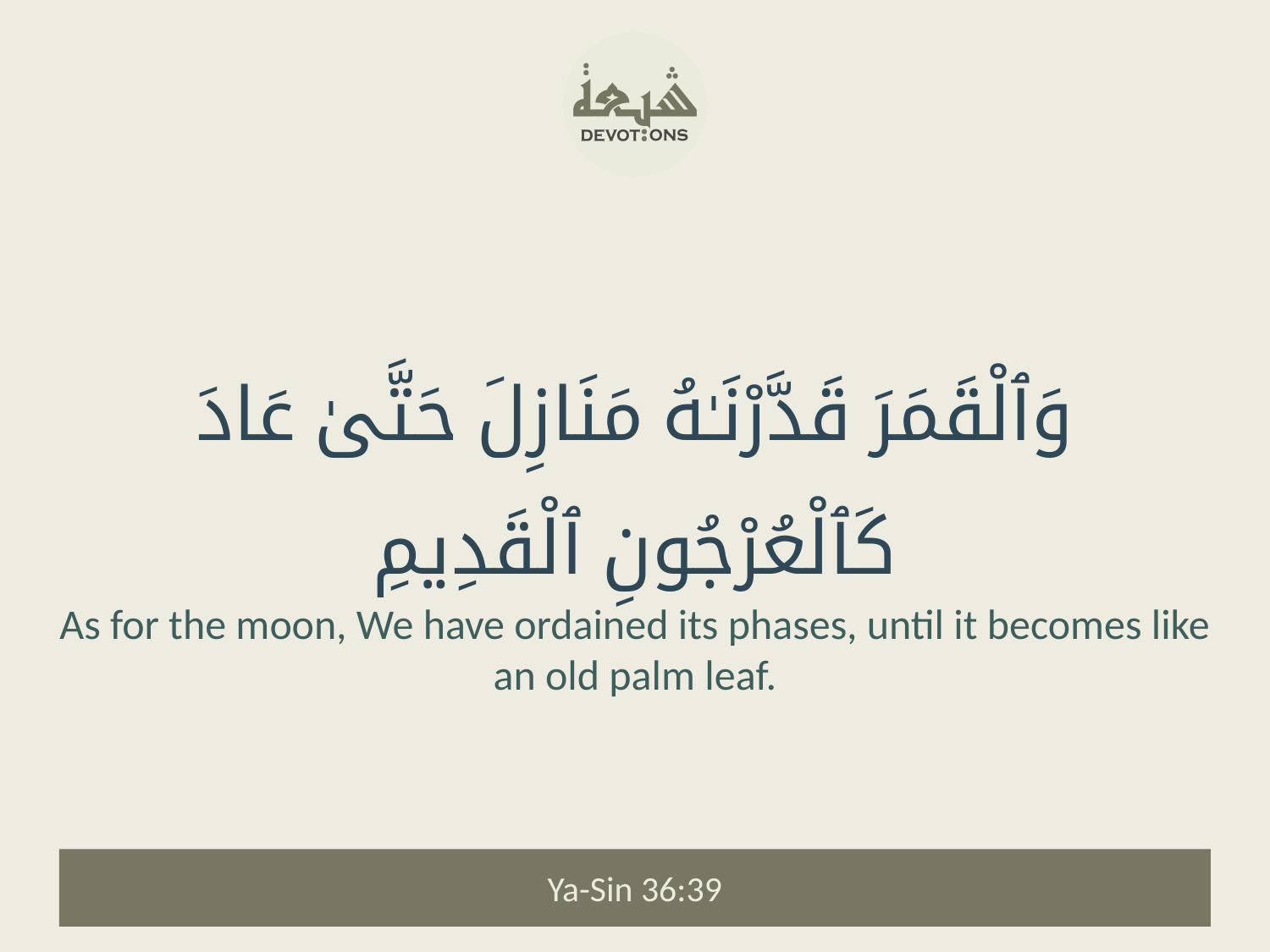

وَٱلْقَمَرَ قَدَّرْنَـٰهُ مَنَازِلَ حَتَّىٰ عَادَ كَٱلْعُرْجُونِ ٱلْقَدِيمِ
As for the moon, We have ordained its phases, until it becomes like an old palm leaf.
Ya-Sin 36:39